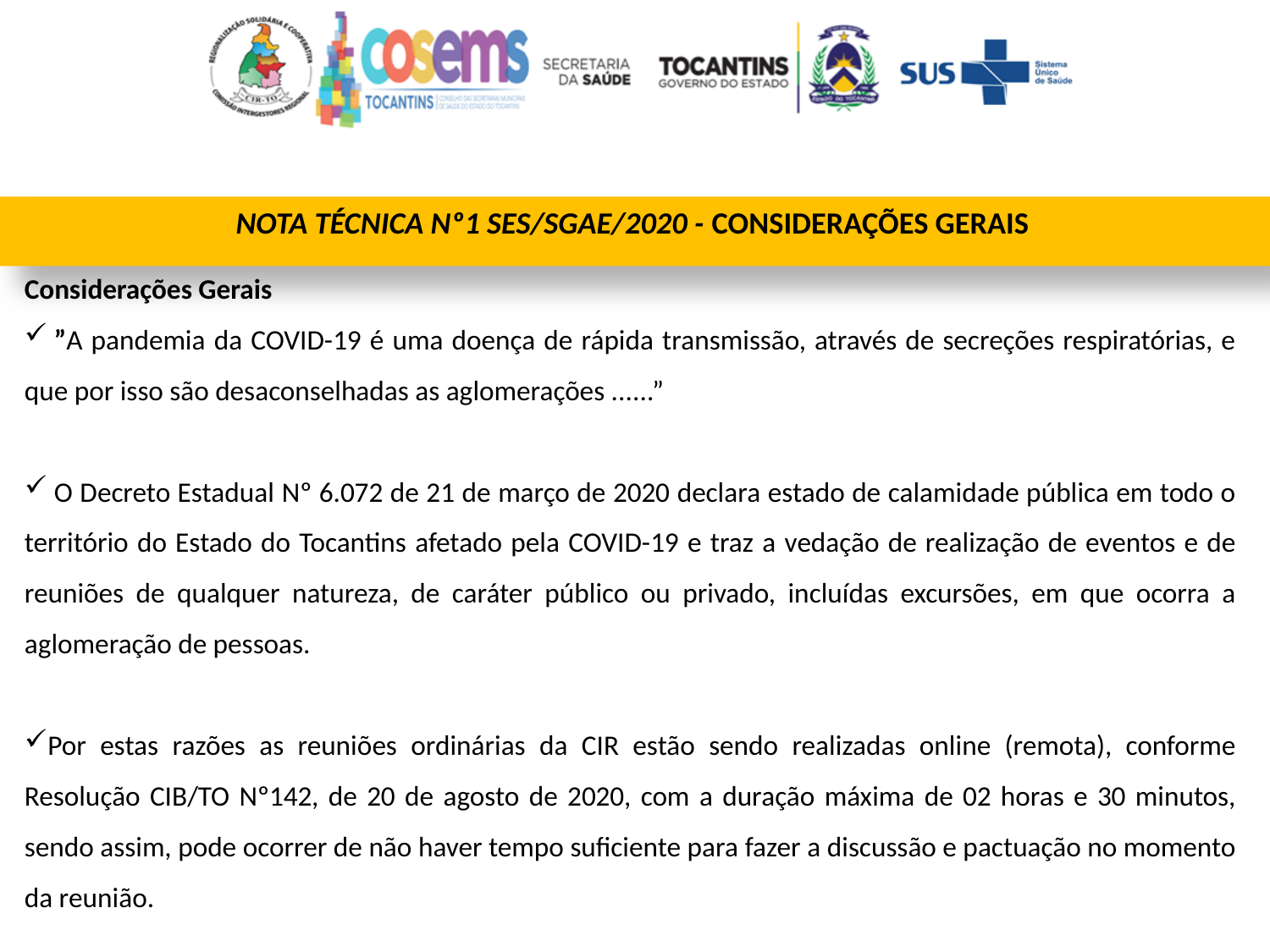

NOTA TÉCNICA Nº1 SES/SGAE/2020 - CONSIDERAÇÕES GERAIS

Considerações Gerais
 ”A pandemia da COVID-19 é uma doença de rápida transmissão, através de secreções respiratórias, e que por isso são desaconselhadas as aglomerações ......”

 O Decreto Estadual Nº 6.072 de 21 de março de 2020 declara estado de calamidade pública em todo o território do Estado do Tocantins afetado pela COVID-19 e traz a vedação de realização de eventos e de reuniões de qualquer natureza, de caráter público ou privado, incluídas excursões, em que ocorra a aglomeração de pessoas.

Por estas razões as reuniões ordinárias da CIR estão sendo realizadas online (remota), conforme Resolução CIB/TO Nº142, de 20 de agosto de 2020, com a duração máxima de 02 horas e 30 minutos, sendo assim, pode ocorrer de não haver tempo suficiente para fazer a discussão e pactuação no momento da reunião.